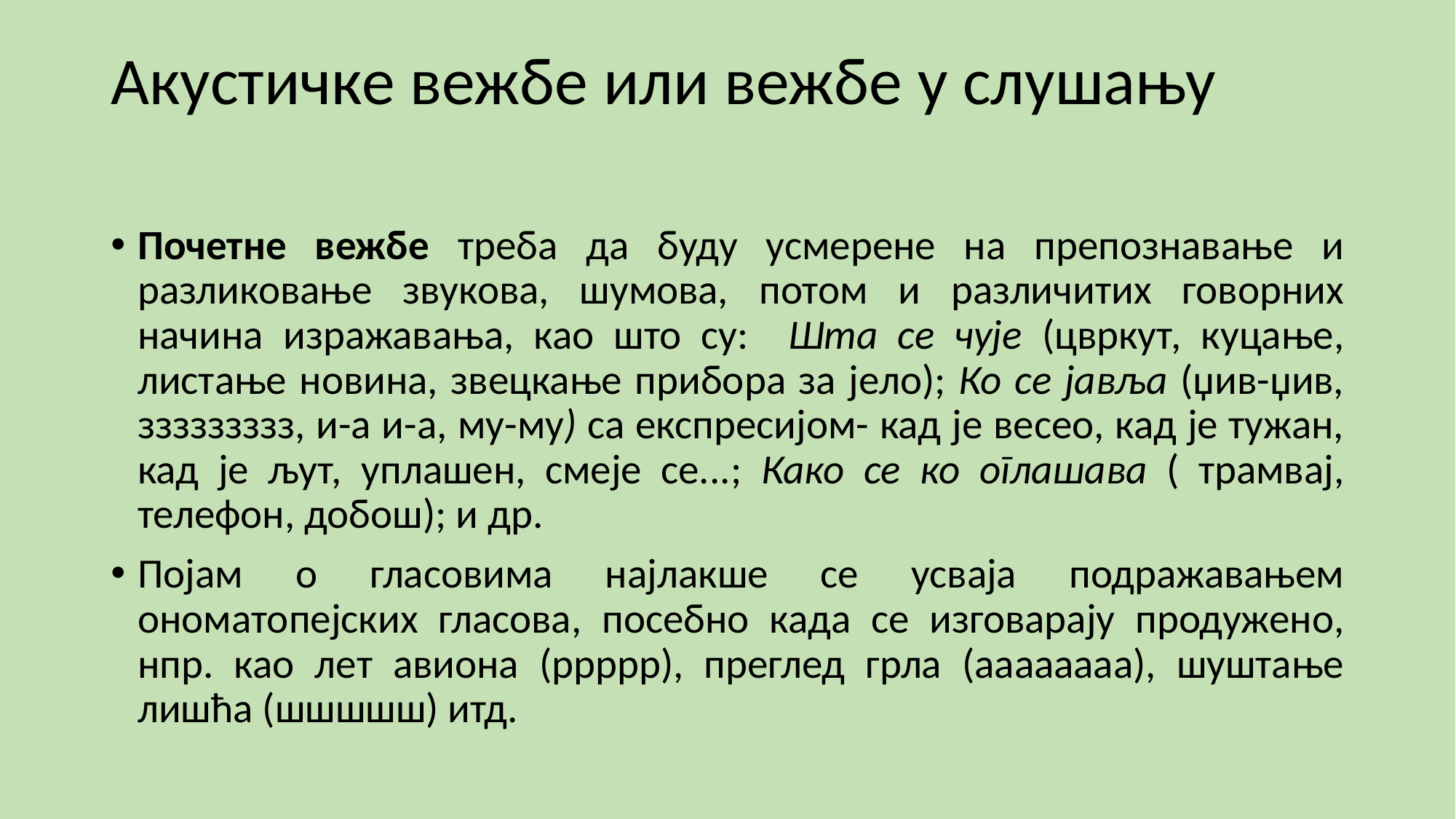

# Акустичке вежбе или вежбе у слушању
Почетне вежбе треба да буду усмерене на препознавање и разликовање звукова, шумова, потом и различитих говорних начина изражавања, као што су:  Шта се чује (цвркут, куцање, листање новина, звецкање прибора за јело); Ко се јавља (џив-џив, ззззззззз, и-а и-а, му-му) са експресијом- кад је весео, кад је тужан, кад је љут, уплашен, смеје се...; Како се ко оглашава ( трамвај, телефон, добош); и др.
Појам о гласовима најлакше се усваја подражавањем ономатопејских гласова, посебно када се изговарају продужено, нпр. као лет авиона (ррррр), преглед грла (аааааааа), шуштање лишћа (шшшшш) итд.